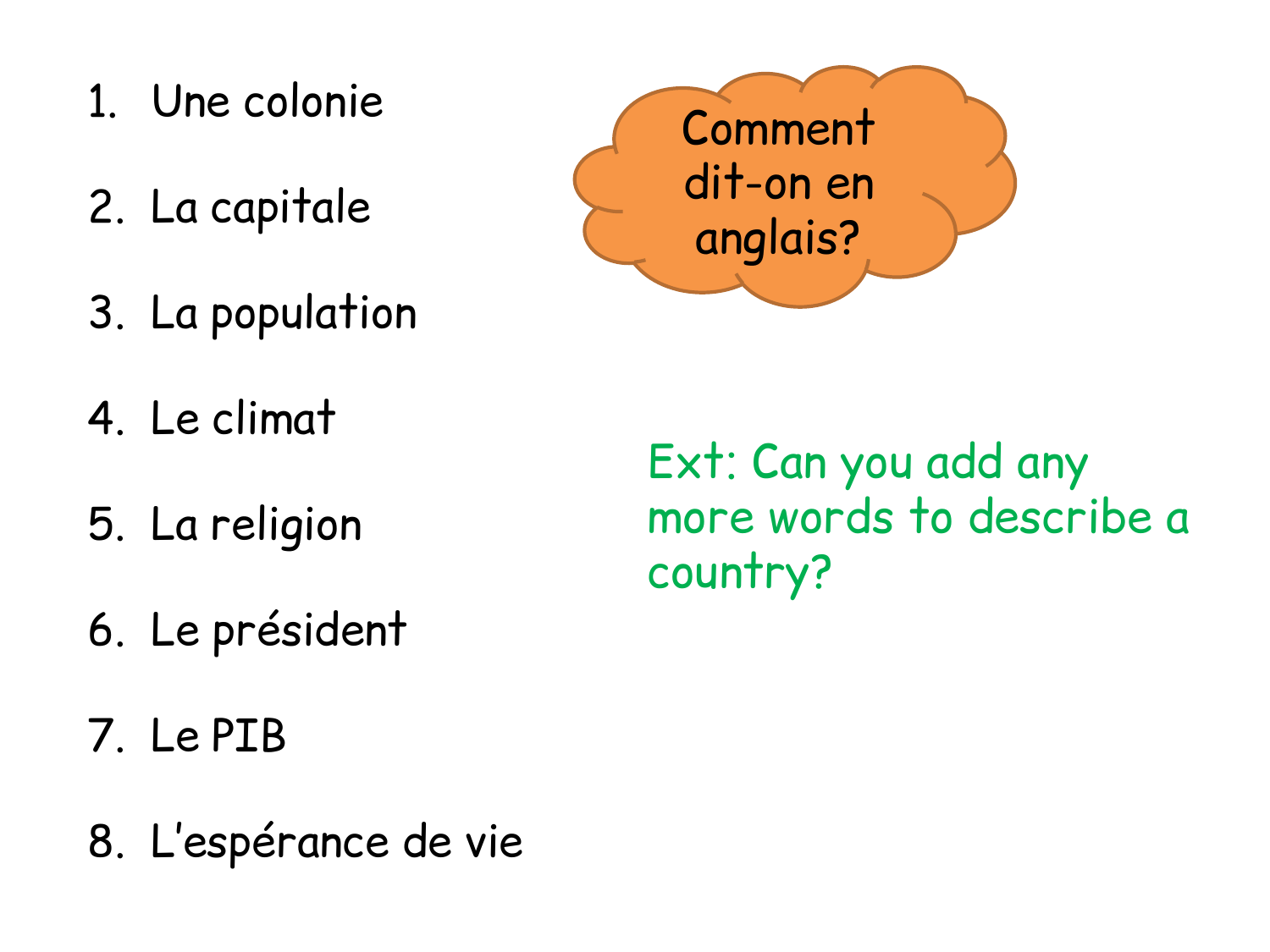

Une colonie

La capitale

La population

Le climat

La religion

Le président

Le PIB

L’espérance de vie

Comment dit-on en anglais?
Ext: Can you add any more words to describe a country?